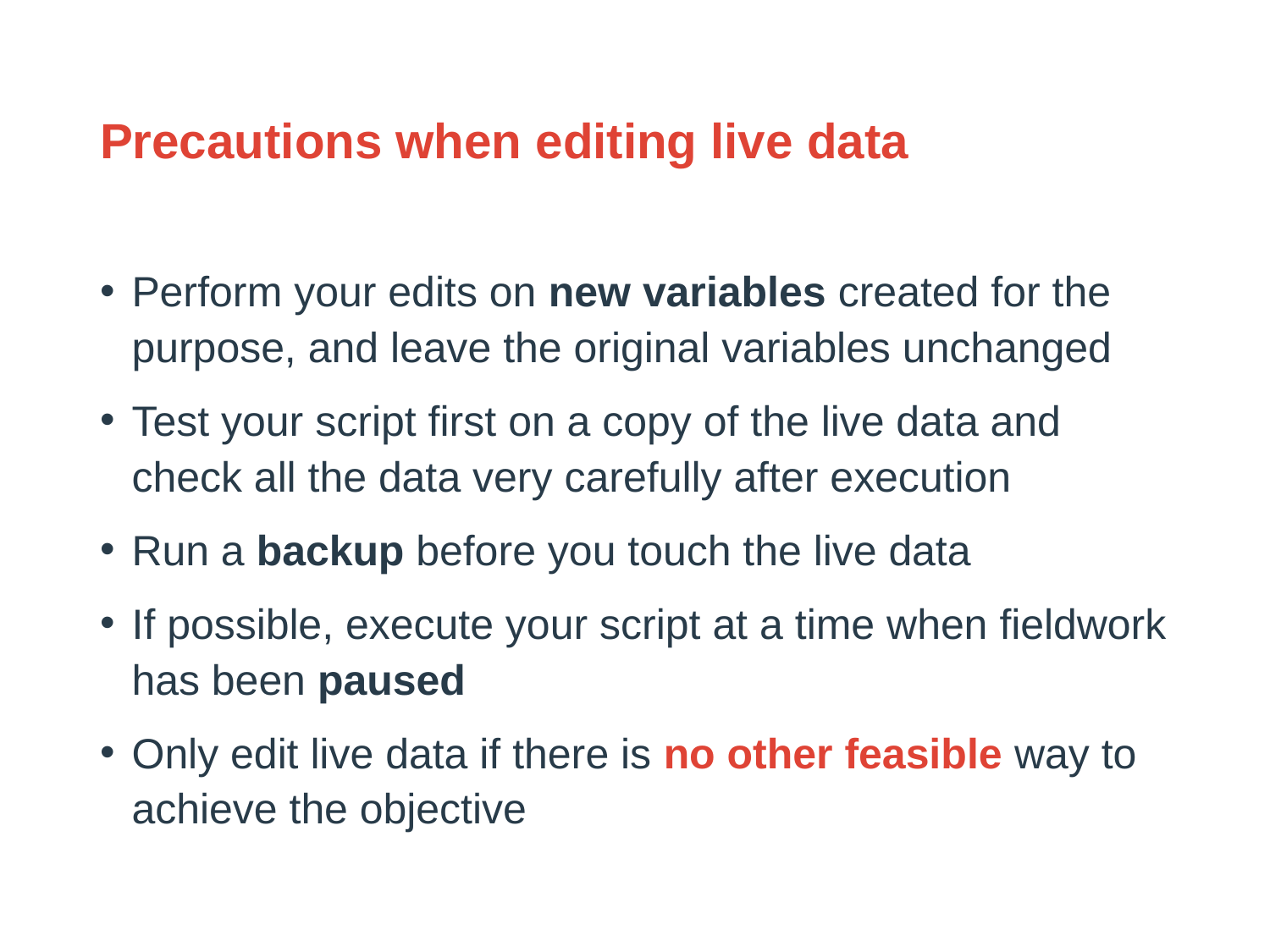

# Precautions when editing live data
Perform your edits on new variables created for the purpose, and leave the original variables unchanged
Test your script first on a copy of the live data and check all the data very carefully after execution
Run a backup before you touch the live data
If possible, execute your script at a time when fieldwork has been paused
Only edit live data if there is no other feasible way to achieve the objective